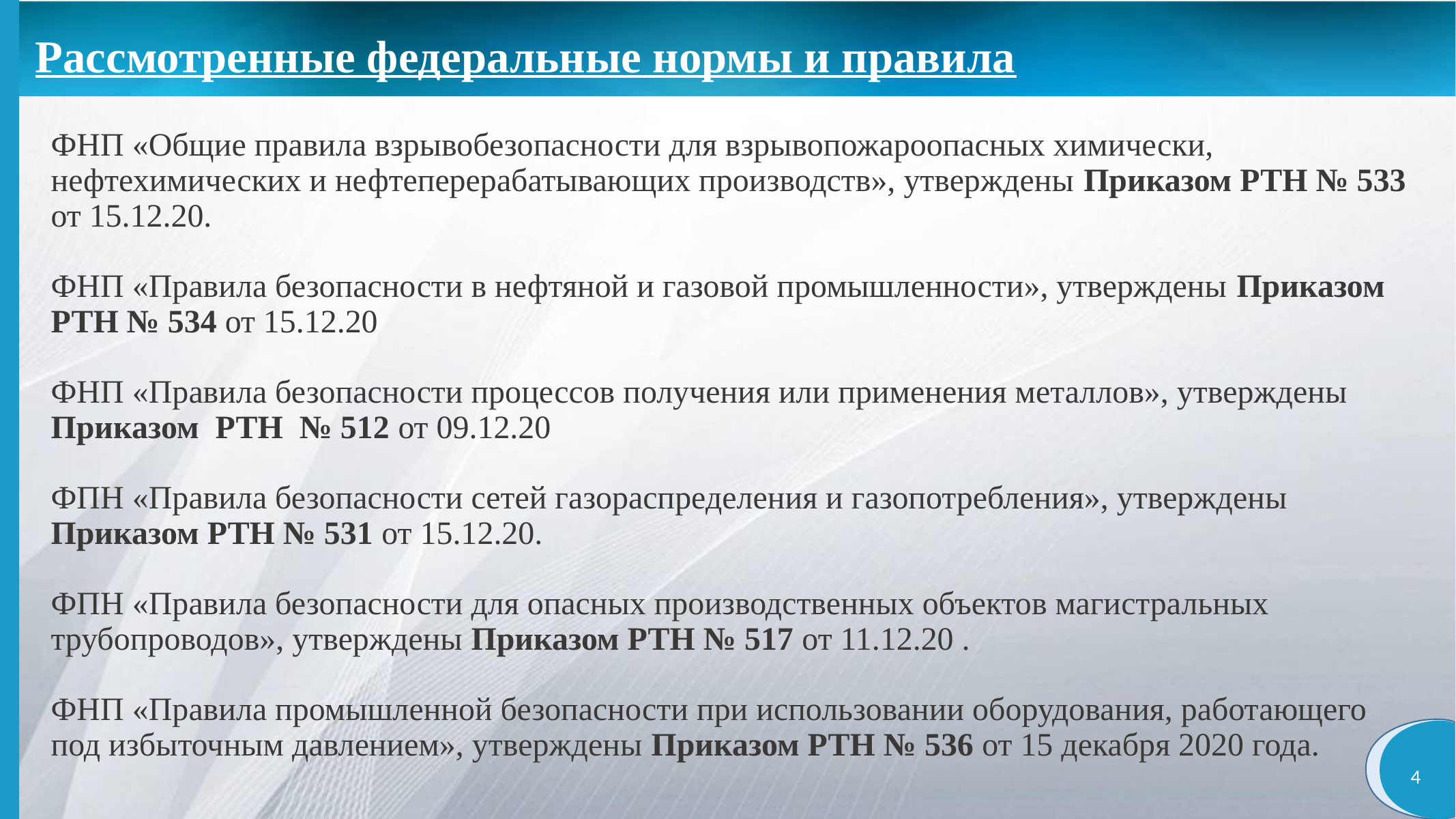

Рассмотренные федеральные нормы и правила

ФНП «Общие правила взрывобезопасности для взрывопожароопасных химически, нефтехимических и нефтеперерабатывающих производств», утверждены Приказом РТН № 533 от 15.12.20.
ФНП «Правила безопасности в нефтяной и газовой промышленности», утверждены Приказом РТН № 534 от 15.12.20
ФНП «Правила безопасности процессов получения или применения металлов», утверждены Приказом  РТН  № 512 от 09.12.20
ФПН «Правила безопасности сетей газораспределения и газопотребления», утверждены Приказом РТН № 531 от 15.12.20.
ФПН «Правила безопасности для опасных производственных объектов магистральных трубопроводов», утверждены Приказом РТН № 517 от 11.12.20 .
ФНП «Правила промышленной безопасности при использовании оборудования, работающего под избыточным давлением», утверждены Приказом РТН № 536 от 15 декабря 2020 года.
4